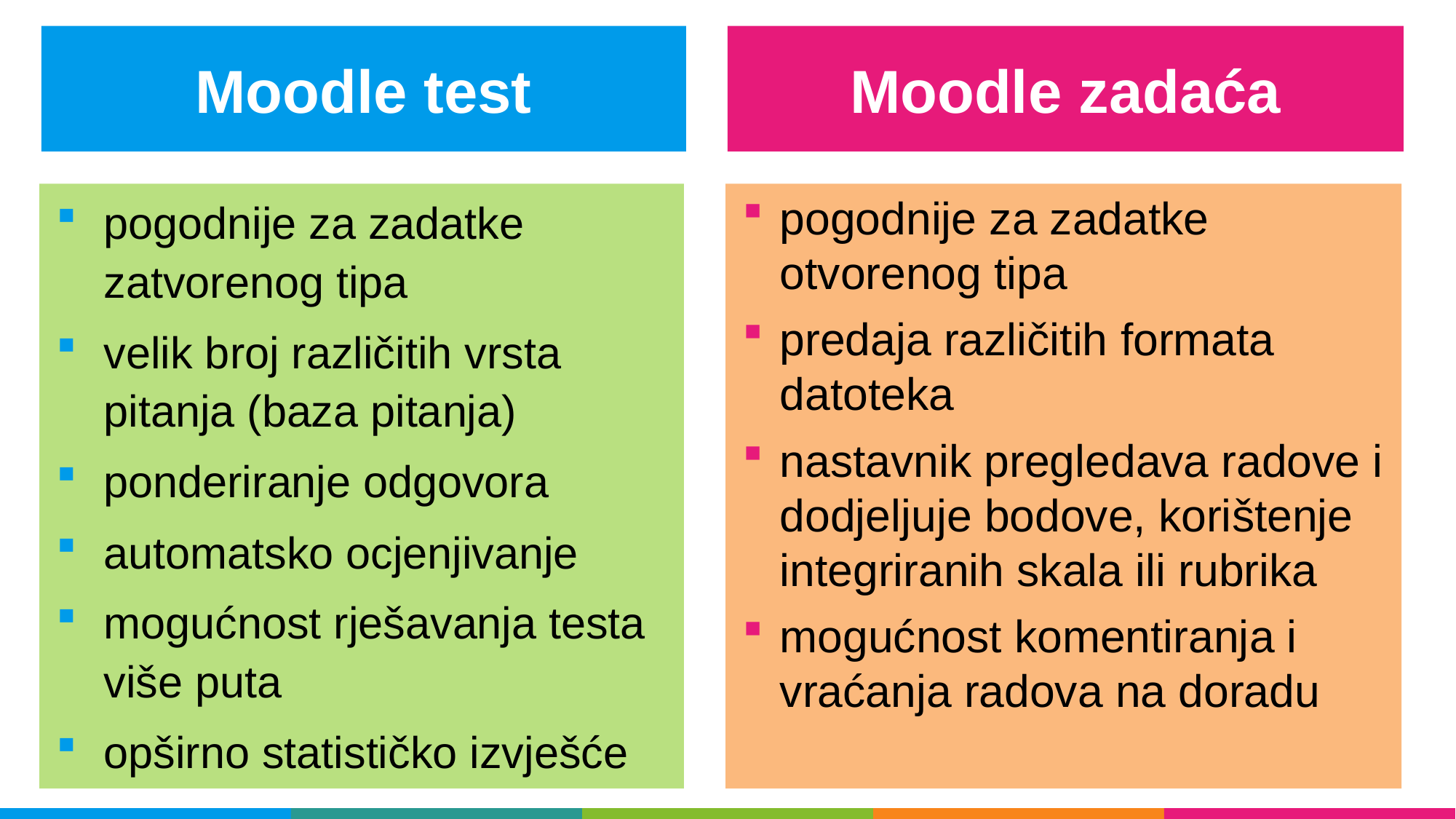

Moodle test
Moodle zadaća
pogodnije za zadatke zatvorenog tipa
velik broj različitih vrsta pitanja (baza pitanja)
ponderiranje odgovora
automatsko ocjenjivanje
mogućnost rješavanja testa više puta
opširno statističko izvješće
pogodnije za zadatke otvorenog tipa
predaja različitih formata datoteka
nastavnik pregledava radove i dodjeljuje bodove, korištenje integriranih skala ili rubrika
mogućnost komentiranja i vraćanja radova na doradu